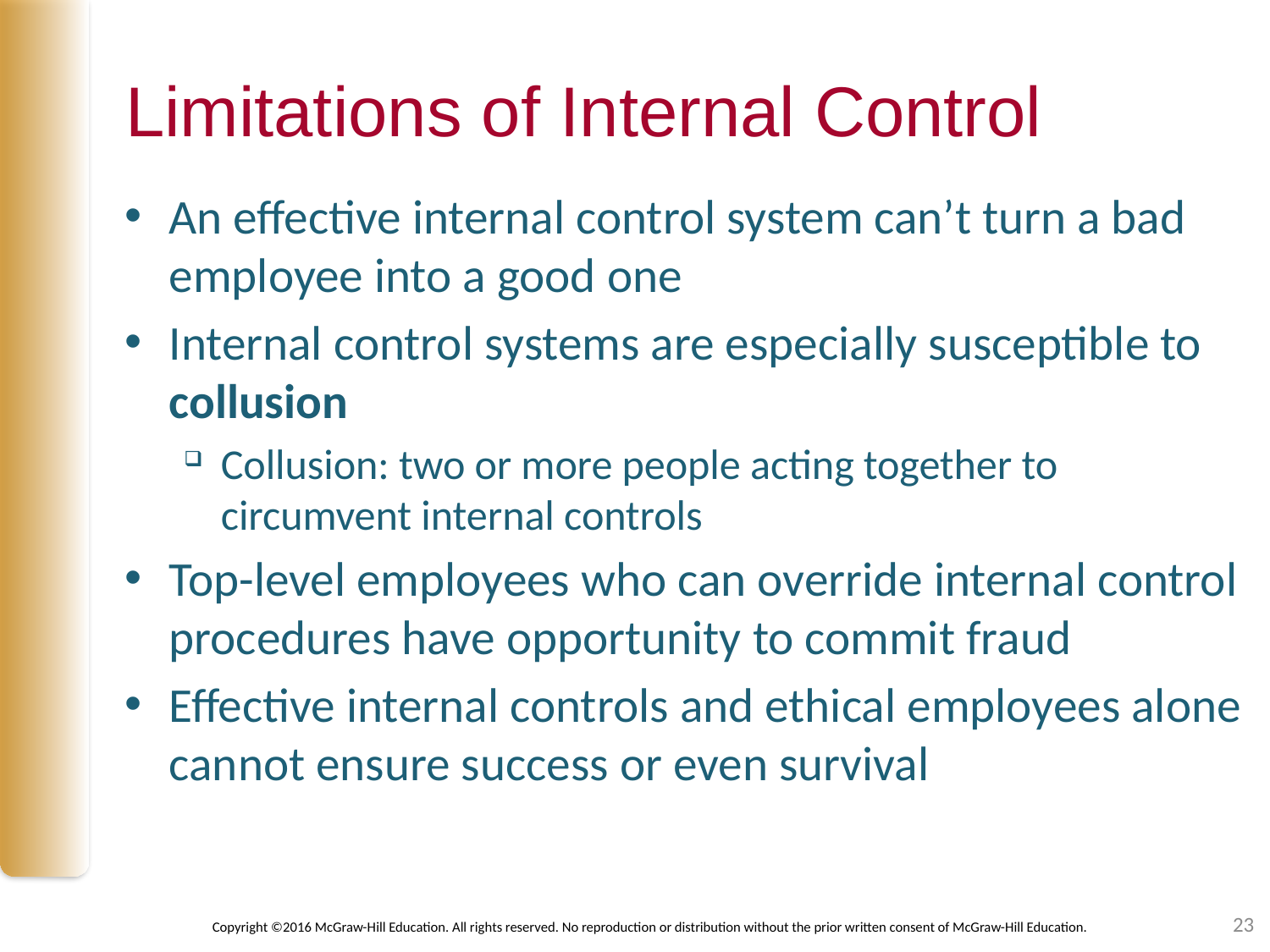

# Limitations of Internal Control
An effective internal control system can’t turn a bad employee into a good one
Internal control systems are especially susceptible to collusion
Collusion: two or more people acting together to circumvent internal controls
Top-level employees who can override internal control procedures have opportunity to commit fraud
Effective internal controls and ethical employees alone cannot ensure success or even survival

23
Copyright ©2016 McGraw-Hill Education. All rights reserved. No reproduction or distribution without the prior written consent of McGraw-Hill Education.